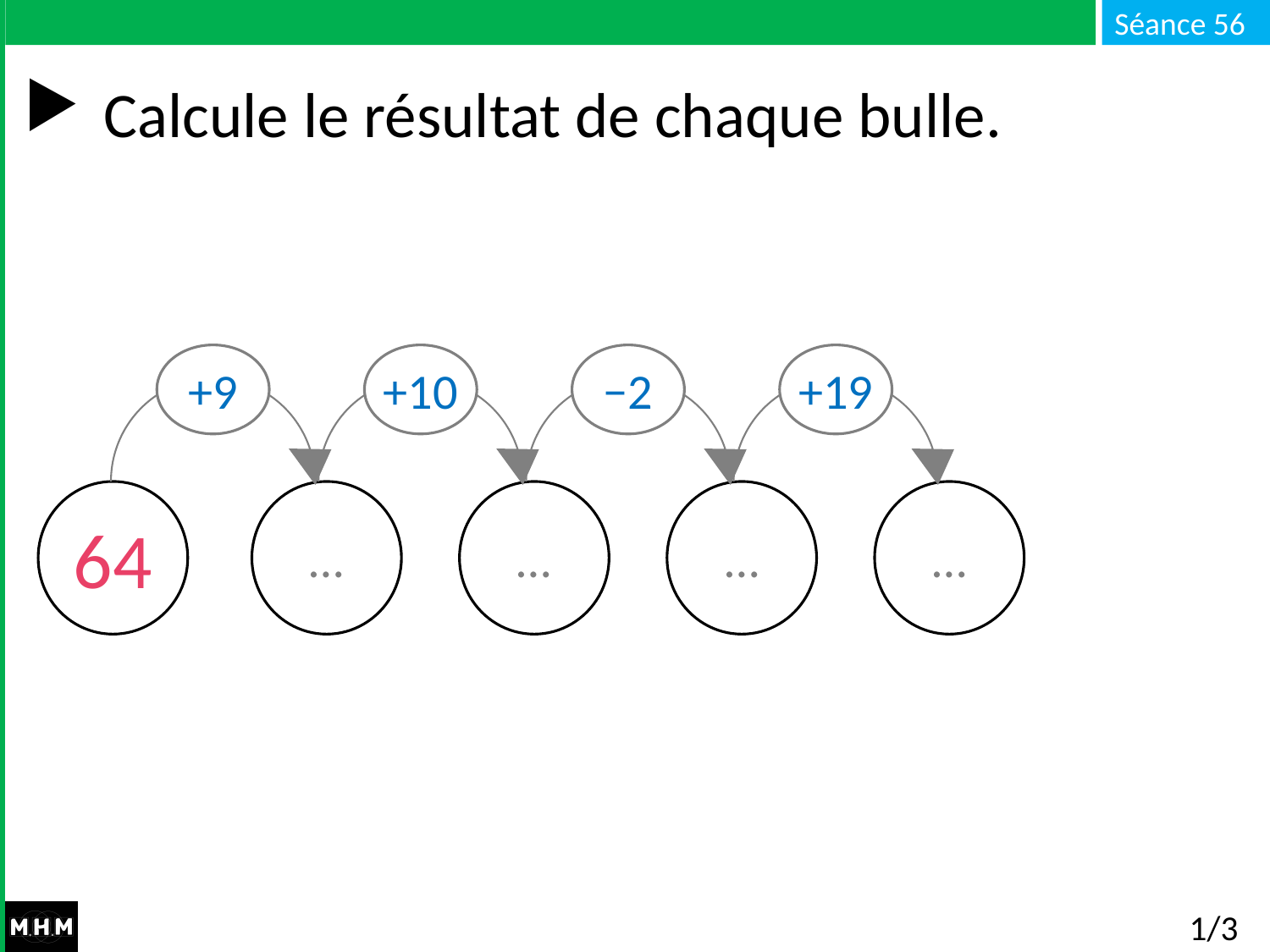

# Calcule le résultat de chaque bulle.
+9
+10
−2
+19

64
…
…
…
…
1/3